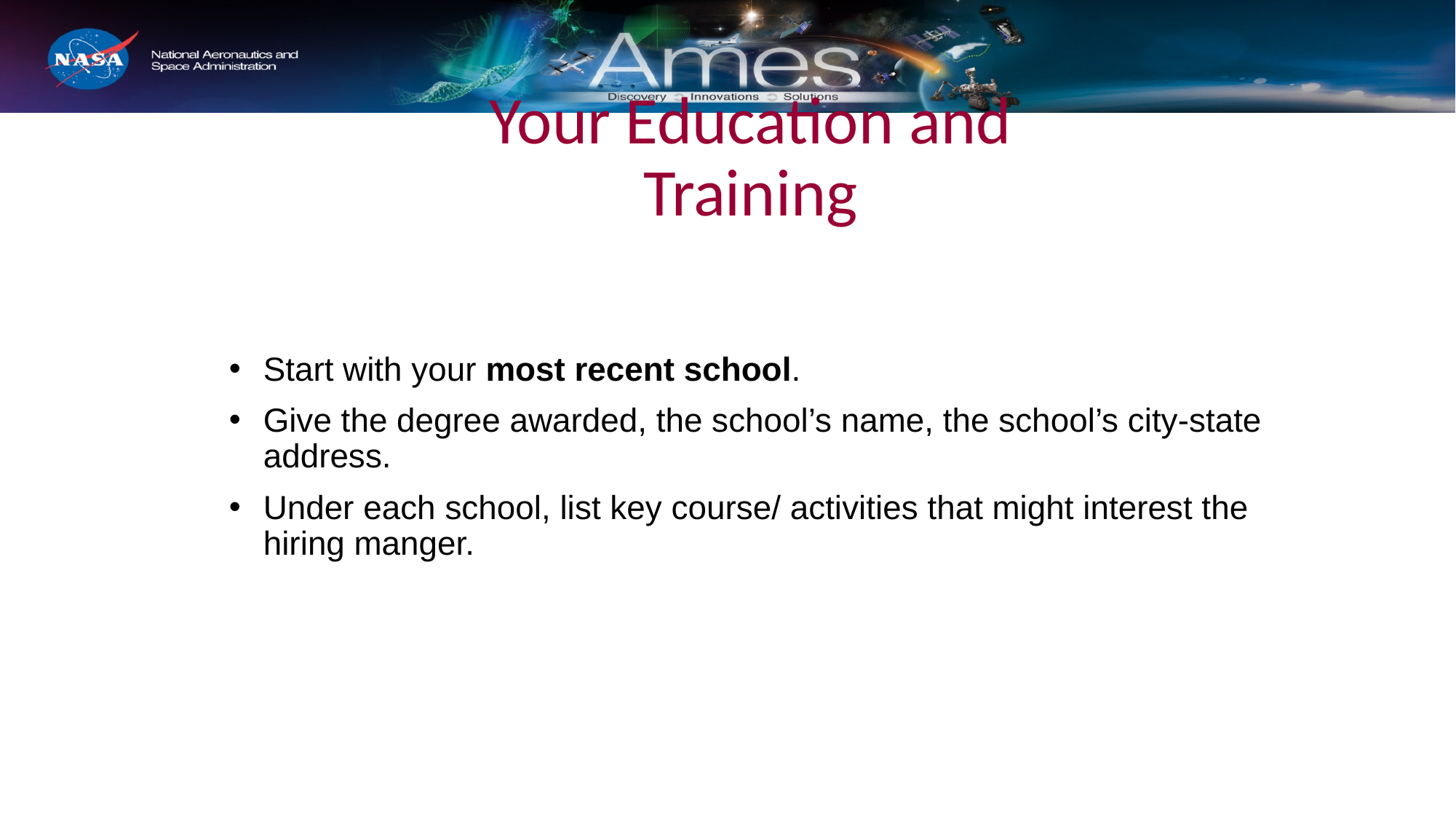

# Your Education and Training
Start with your most recent school.
Give the degree awarded, the school’s name, the school’s city-state address.
Under each school, list key course/ activities that might interest the hiring manger.